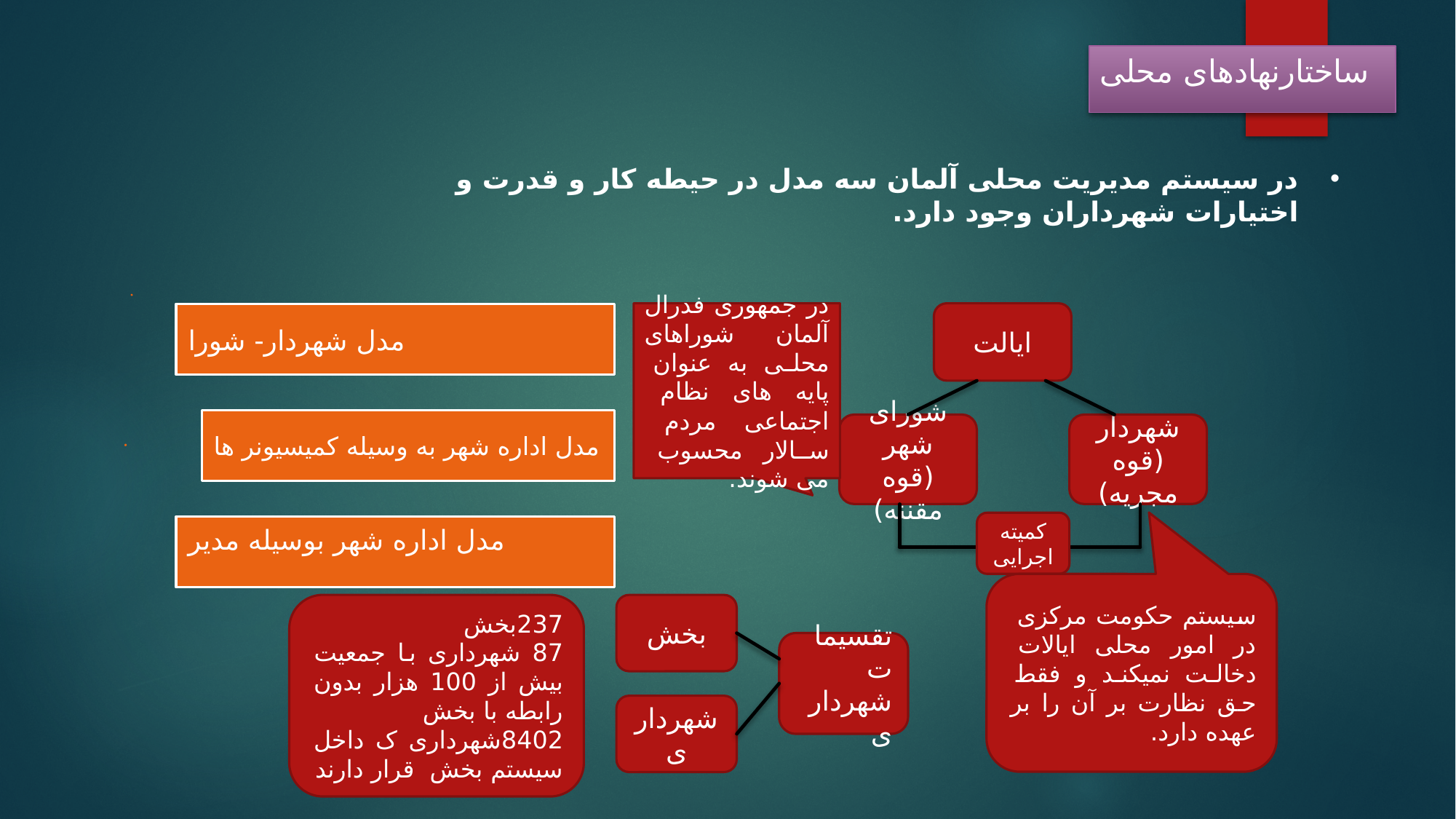

# ساختارنهادهای محلی
در سیستم مدیریت محلی آلمان سه مدل در حیطه کار و قدرت و اختیارات شهرداران وجود دارد.

مدل شهردار- شورا
مدل اداره شهر بوسیله مدیر
مدل اداره شهر به وسیله کمیسیونر ها
در جمهوری فدرال آلمان شوراهای محلی به عنوان پایه های نظام اجتماعی مردم سالار محسوب می شوند.
ایالت
شورای شهر
(قوه مقننه)
شهردار
(قوه مجریه)
کمیته اجرایی
سیستم حکومت مرکزی  در امور محلی ایالات دخالت نمیکند و فقط حق نظارت بر آن را بر عهده دارد.
237بخش
87 شهرداری با جمعیت بیش از 100 هزار بدون رابطه با بخش
8402شهرداری ک داخل سیستم بخش  قرار دارند
بخش
تقسیمات شهرداری
شهرداری